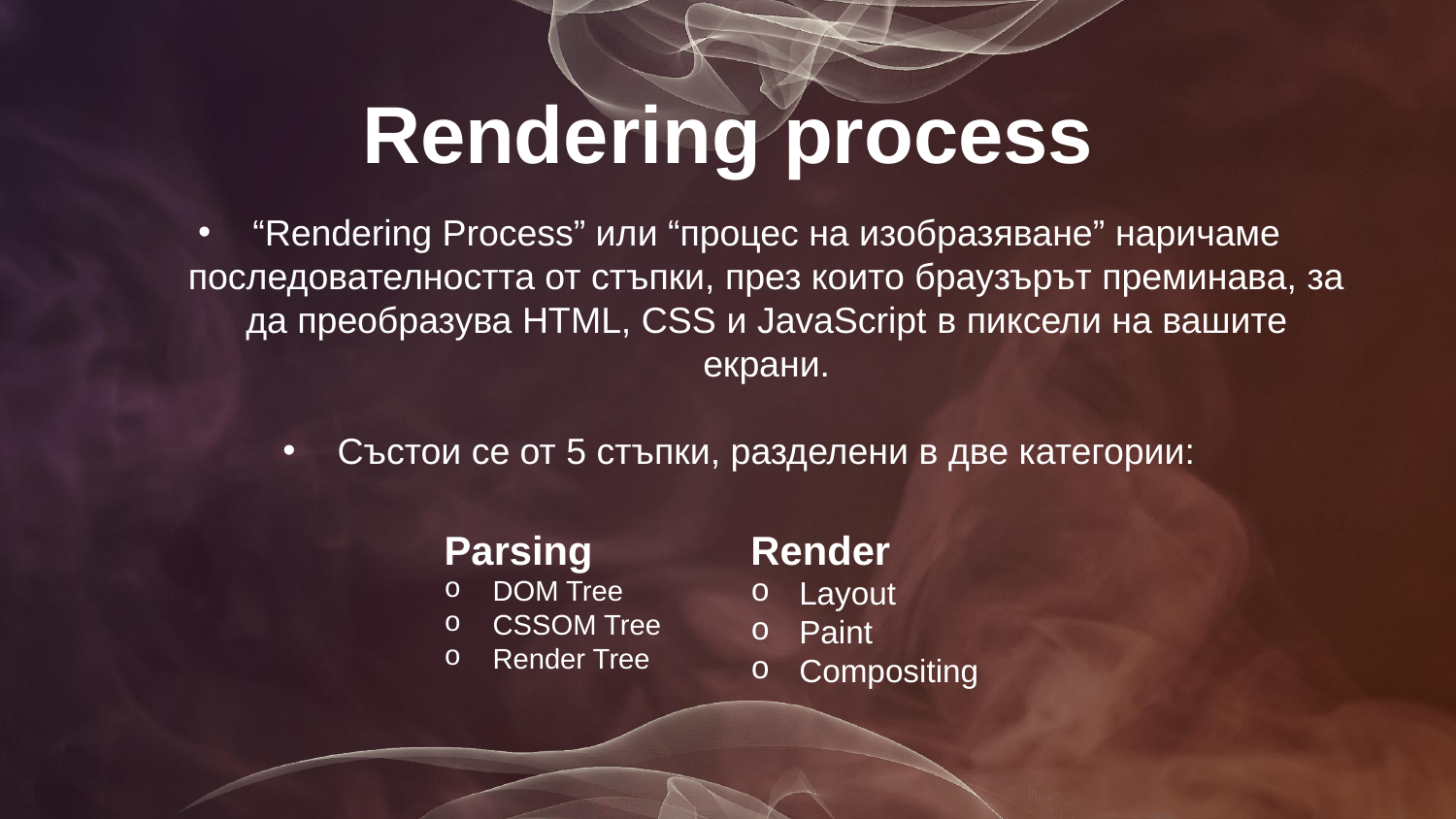

# Rendering process
“Rendering Process” или “процес на изобразяване” наричаме последователността от стъпки, през които браузърът преминава, за да преобразува HTML, CSS и JavaScript в пиксели на вашите екрани.

Състои се от 5 стъпки, разделени в две категории:

Parsing
DOM Tree
CSSOM Tree
Render Tree
Render
Layout
Paint
Compositing